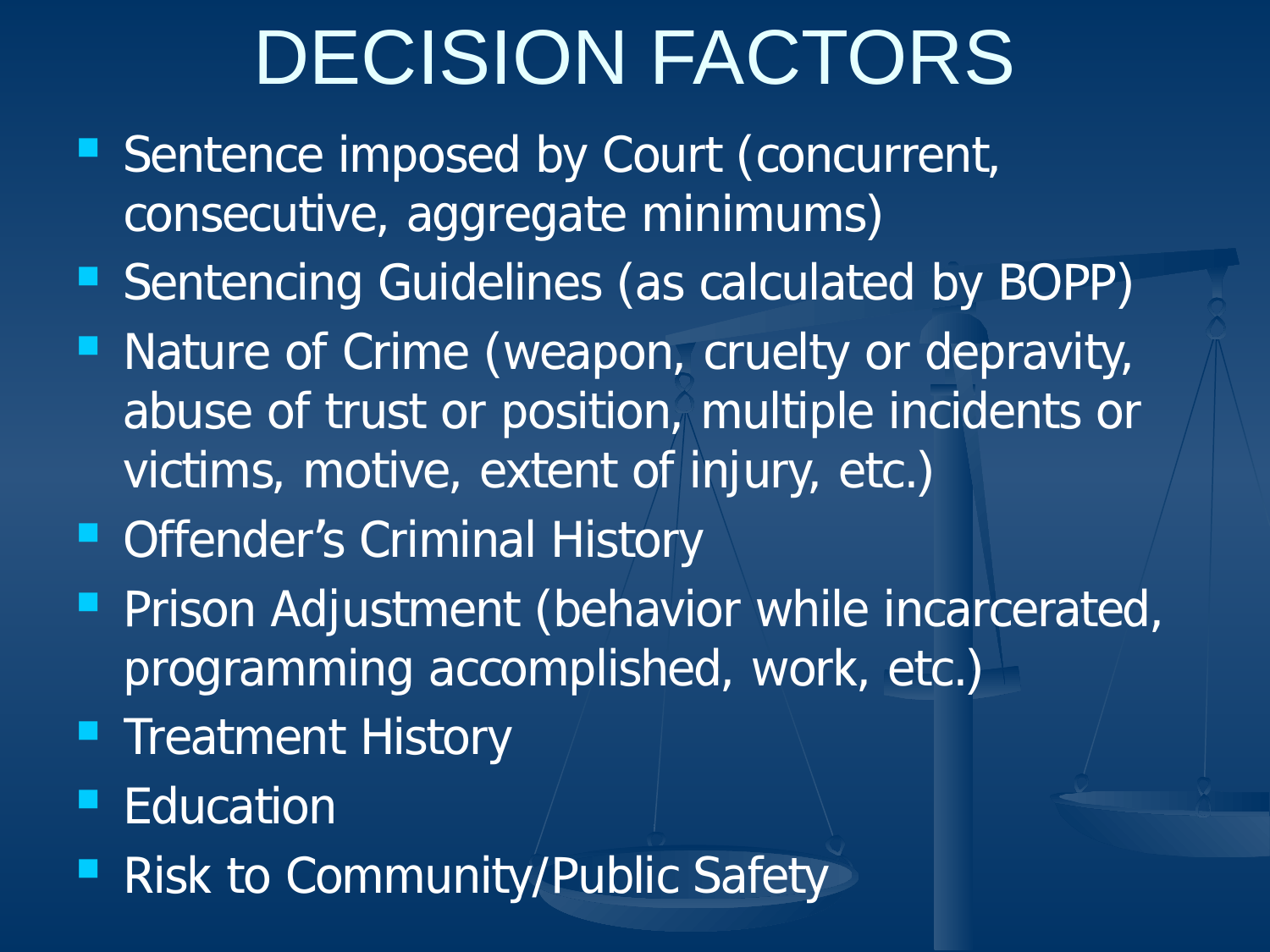

# DECISION FACTORS
Sentence imposed by Court (concurrent, consecutive, aggregate minimums)
Sentencing Guidelines (as calculated by BOPP)
Nature of Crime (weapon, cruelty or depravity, abuse of trust or position, multiple incidents or victims, motive, extent of injury, etc.)
Offender’s Criminal History
Prison Adjustment (behavior while incarcerated, programming accomplished, work, etc.)
Treatment History
Education
Risk to Community/Public Safety